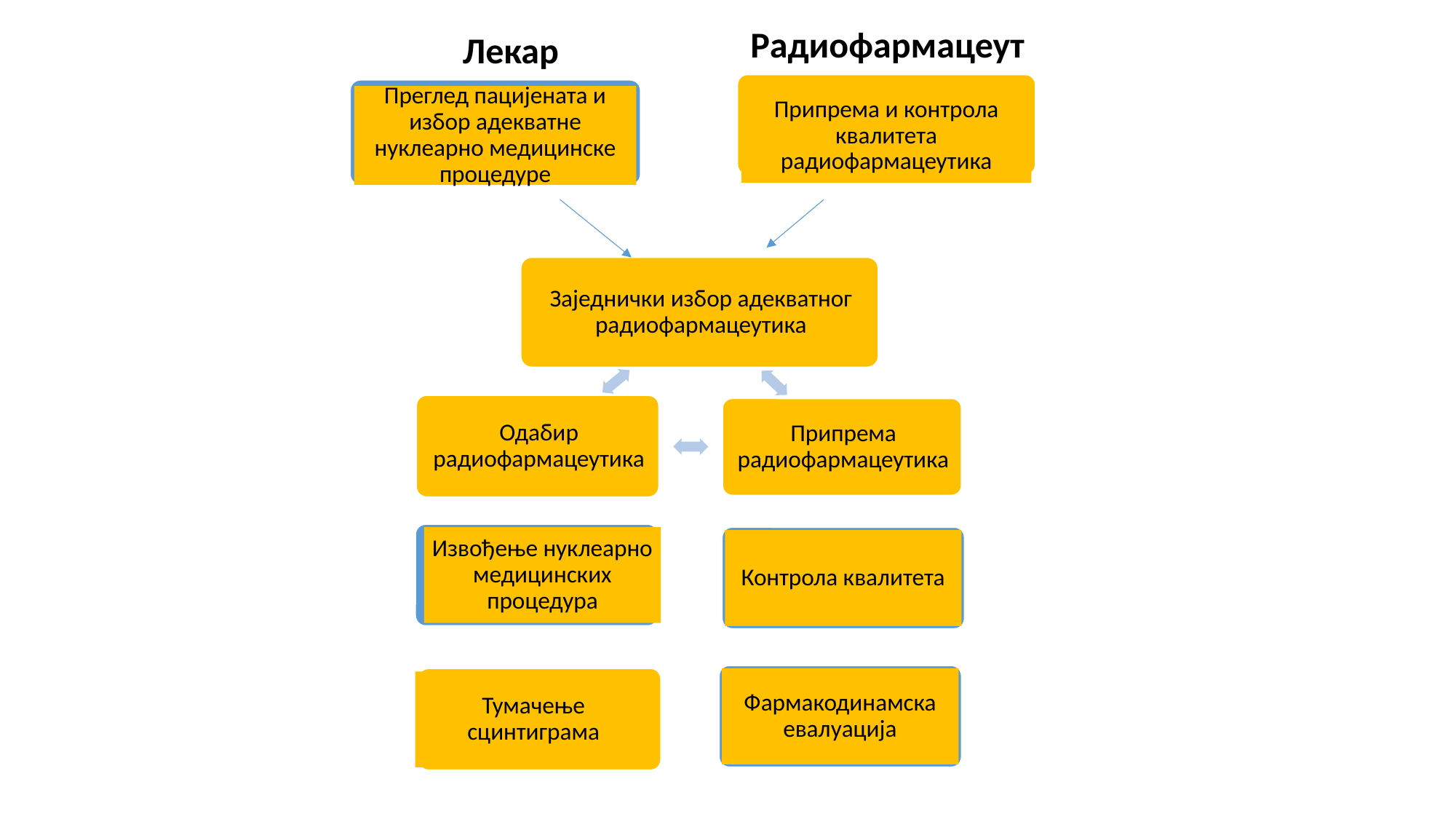

Радиофармацеут
Лекар

Припрема и контрола квалитета радиофармацеутика

Преглед пацијената и избор адекватне нуклеарно медицинске процедуре
Заједнички избор адекватног радиофармацеутика

Припрема радиофармацеутика

Одабир радиофармацеутика

Извођење нуклеарно медицинских процедура

Контрола квалитета

Фармакодинамска евалуација

Тумачење сцинтиграма